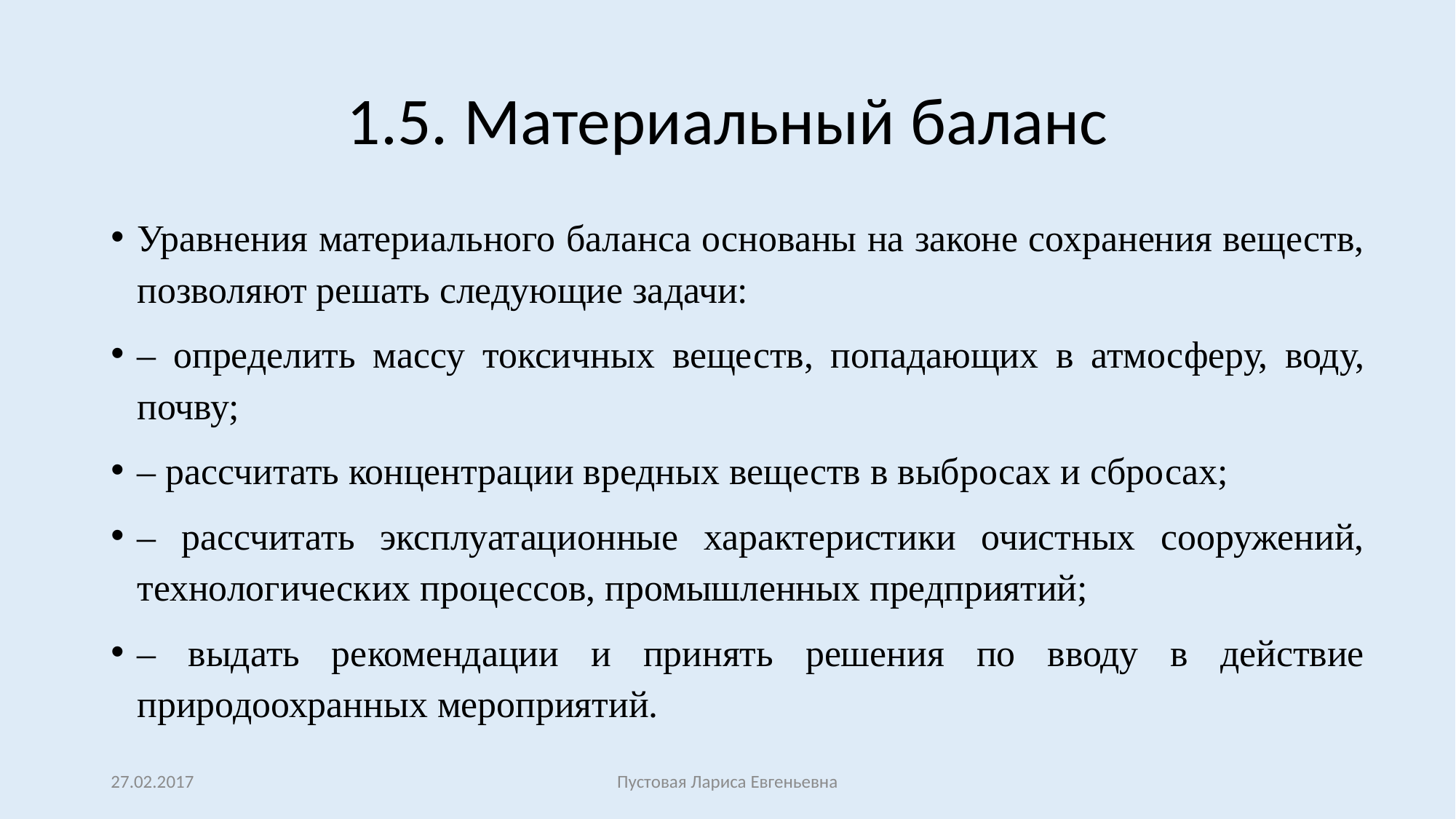

# 1.5. Материальный баланс
Уравнения материального баланса основаны на законе сохранения веществ, позволяют решать следующие задачи:
– определить массу токсичных веществ, попадающих в атмосферу, воду, почву;
– рассчитать концентрации вредных веществ в выбросах и сбросах;
– рассчитать эксплуатационные характеристики очистных сооружений, технологических процессов, промышленных предприятий;
– выдать рекомендации и принять решения по вводу в действие природоохранных мероприятий.

27.02.2017
Пустовая Лариса Евгеньевна